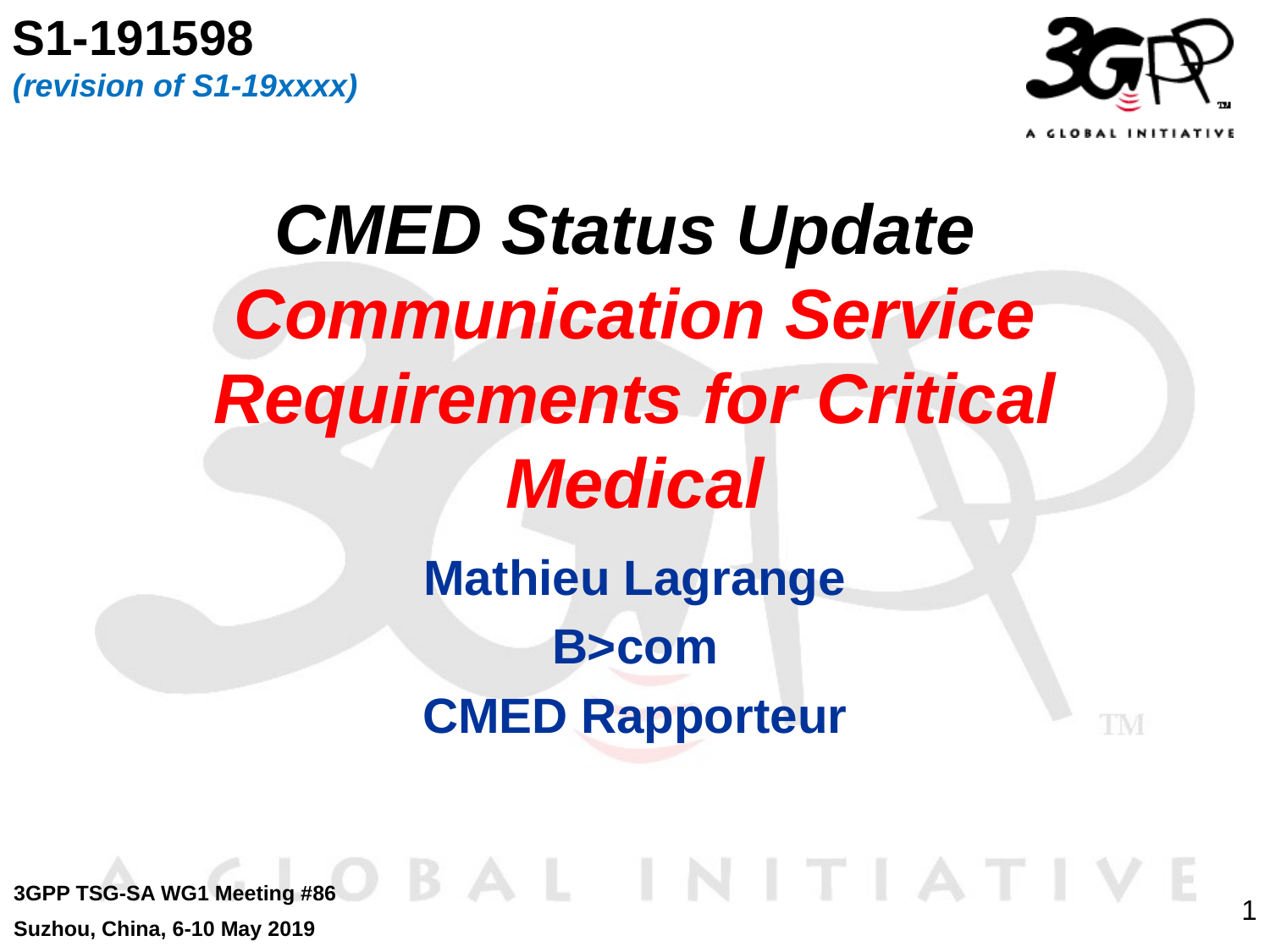

S1-191598
(revision of S1-19xxxx)
# CMED Status Update Communication Service Requirements for Critical Medical
Mathieu Lagrange
B>com
CMED Rapporteur
3GPP TSG-SA WG1 Meeting #86
Suzhou, China, 6-10 May 2019
1